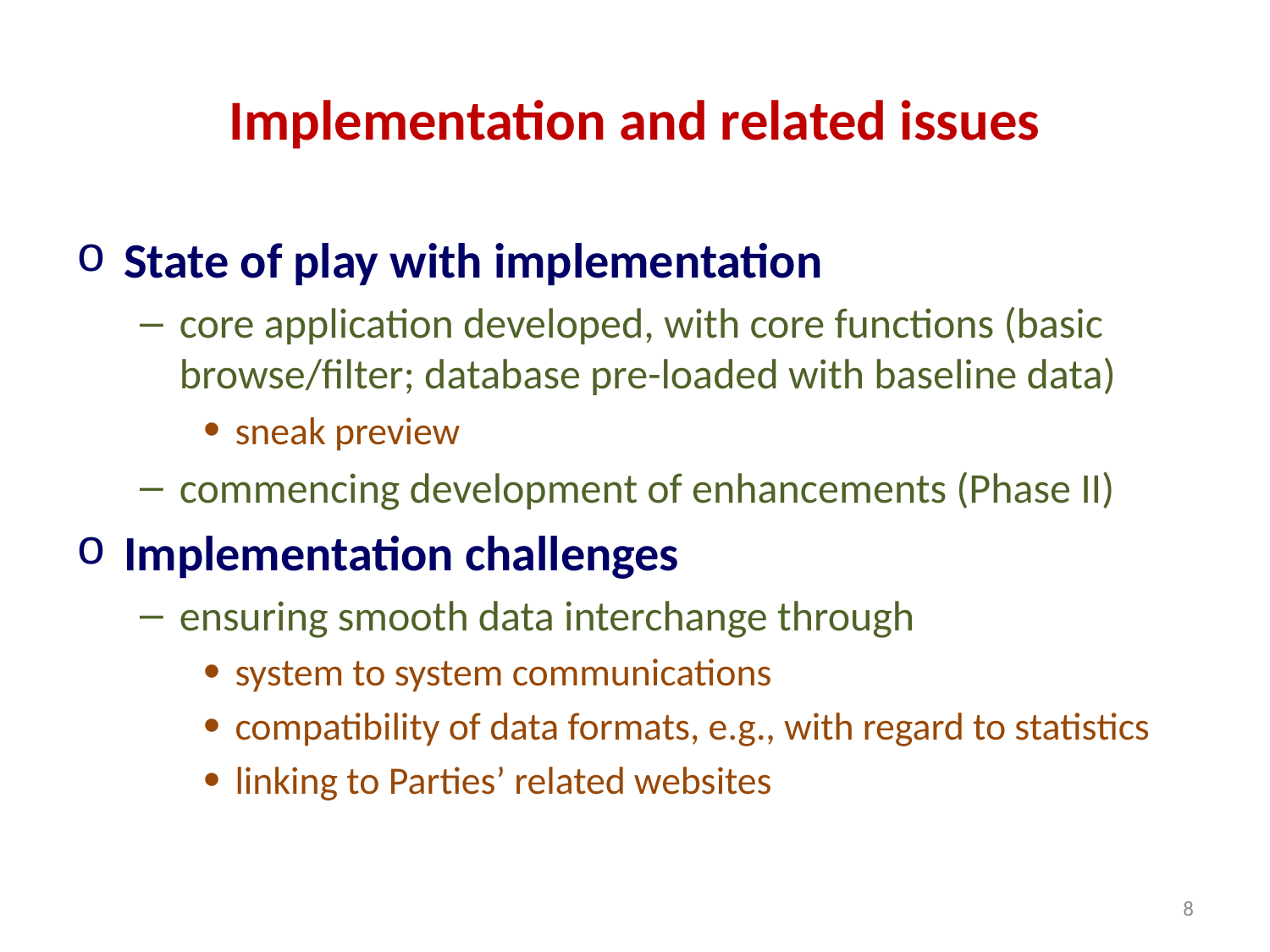

# Implementation and related issues
State of play with implementation
core application developed, with core functions (basic browse/filter; database pre-loaded with baseline data)
sneak preview
commencing development of enhancements (Phase II)
Implementation challenges
ensuring smooth data interchange through
system to system communications
compatibility of data formats, e.g., with regard to statistics
linking to Parties’ related websites
8